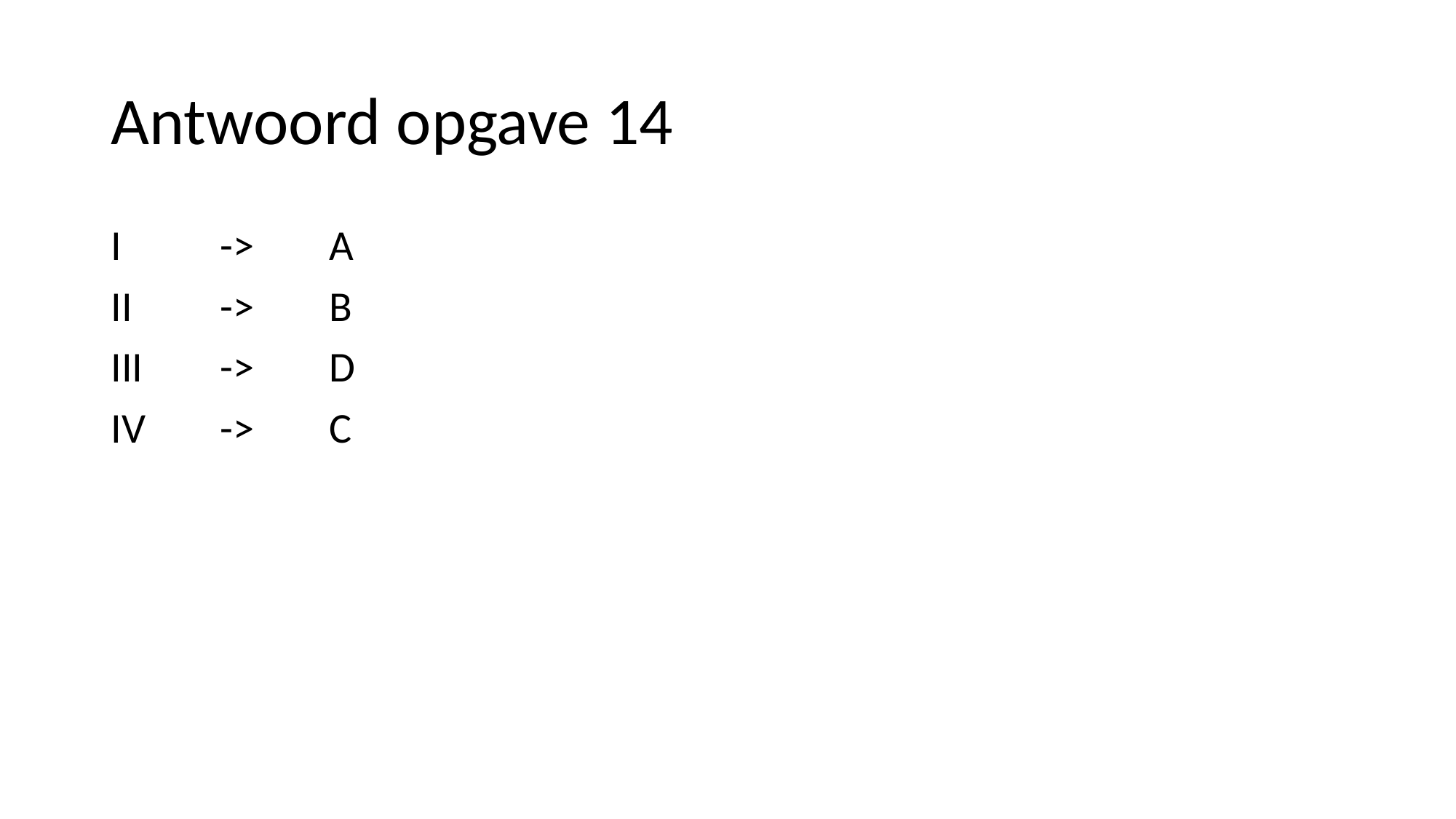

# Antwoord opgave 14
I 	-> 	A
II 	-> 	B
III	-> 	D
IV	->	C